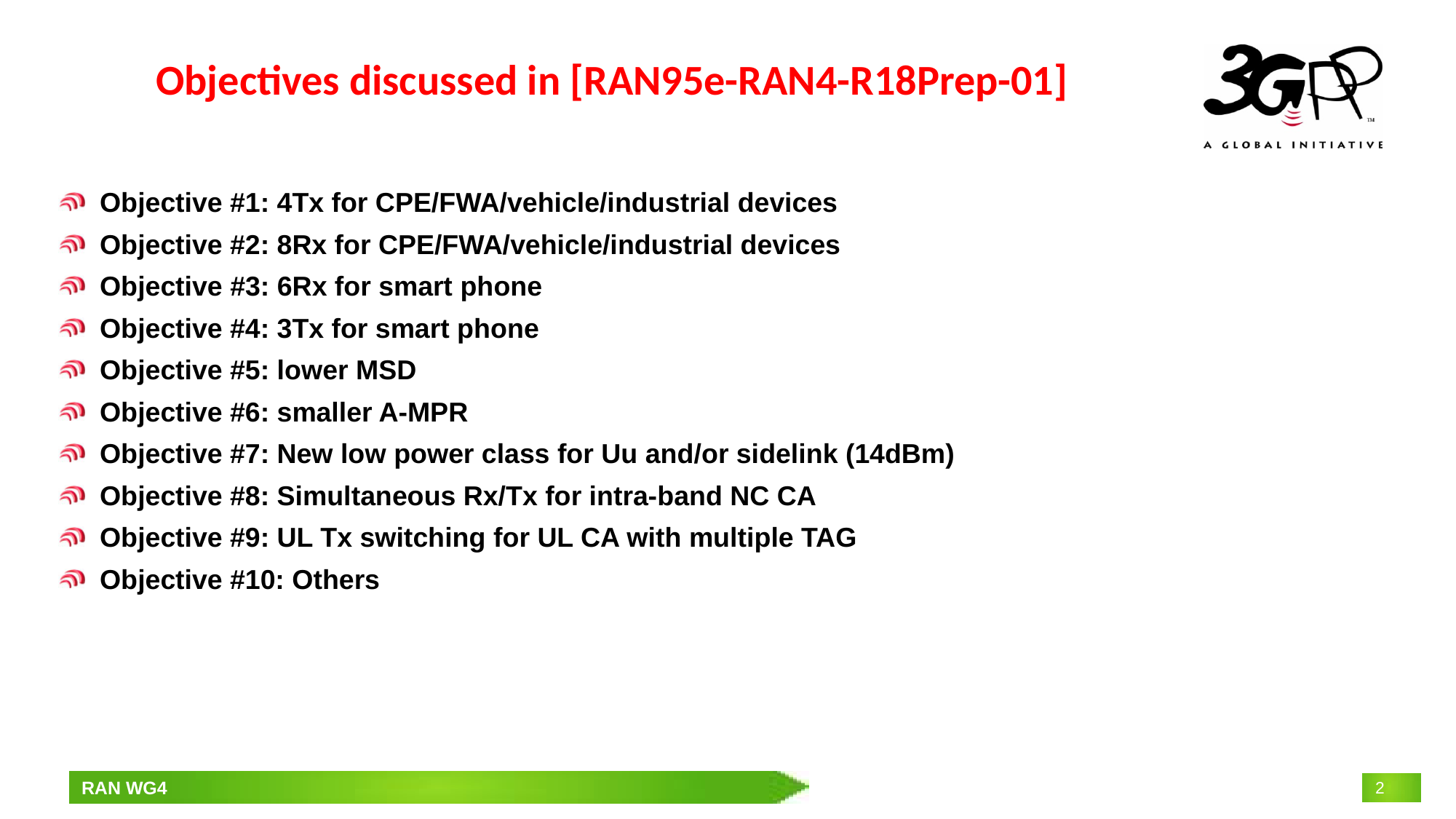

# Objectives discussed in [RAN95e-RAN4-R18Prep-01]
Objective #1: 4Tx for CPE/FWA/vehicle/industrial devices
Objective #2: 8Rx for CPE/FWA/vehicle/industrial devices
Objective #3: 6Rx for smart phone
Objective #4: 3Tx for smart phone
Objective #5: lower MSD
Objective #6: smaller A-MPR
Objective #7: New low power class for Uu and/or sidelink (14dBm)
Objective #8: Simultaneous Rx/Tx for intra-band NC CA
Objective #9: UL Tx switching for UL CA with multiple TAG
Objective #10: Others